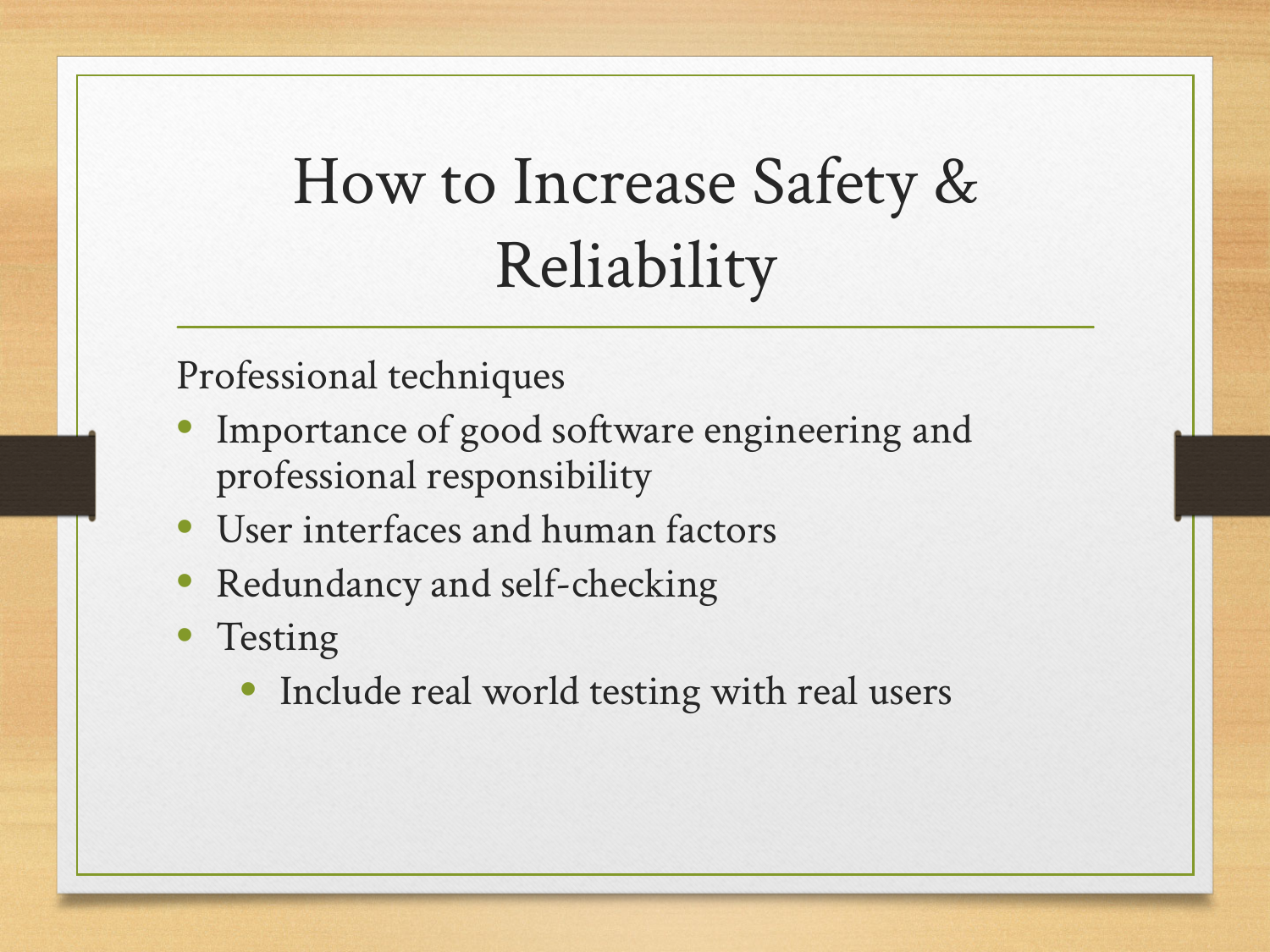

# How to Increase Safety & Reliability
Professional techniques
Importance of good software engineering and professional responsibility
User interfaces and human factors
Redundancy and self-checking
Testing
Include real world testing with real users